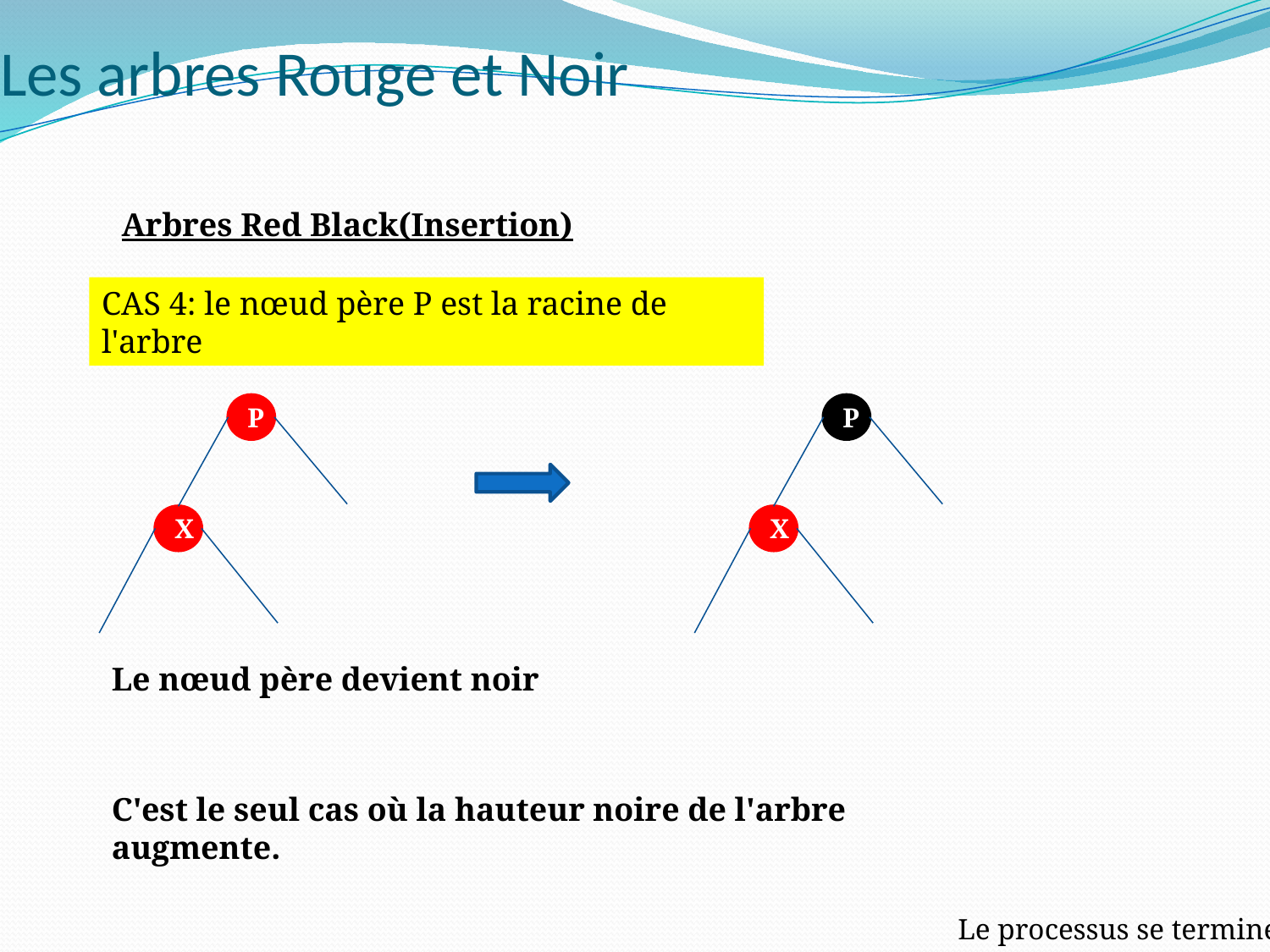

# Les arbres Rouge et Noir

Arbres Red Black(Insertion)
CAS 4: le nœud père P est la racine de l'arbre
P
X
P
X

Le nœud père devient noir
C'est le seul cas où la hauteur noire de l'arbre augmente.
Le processus se termine